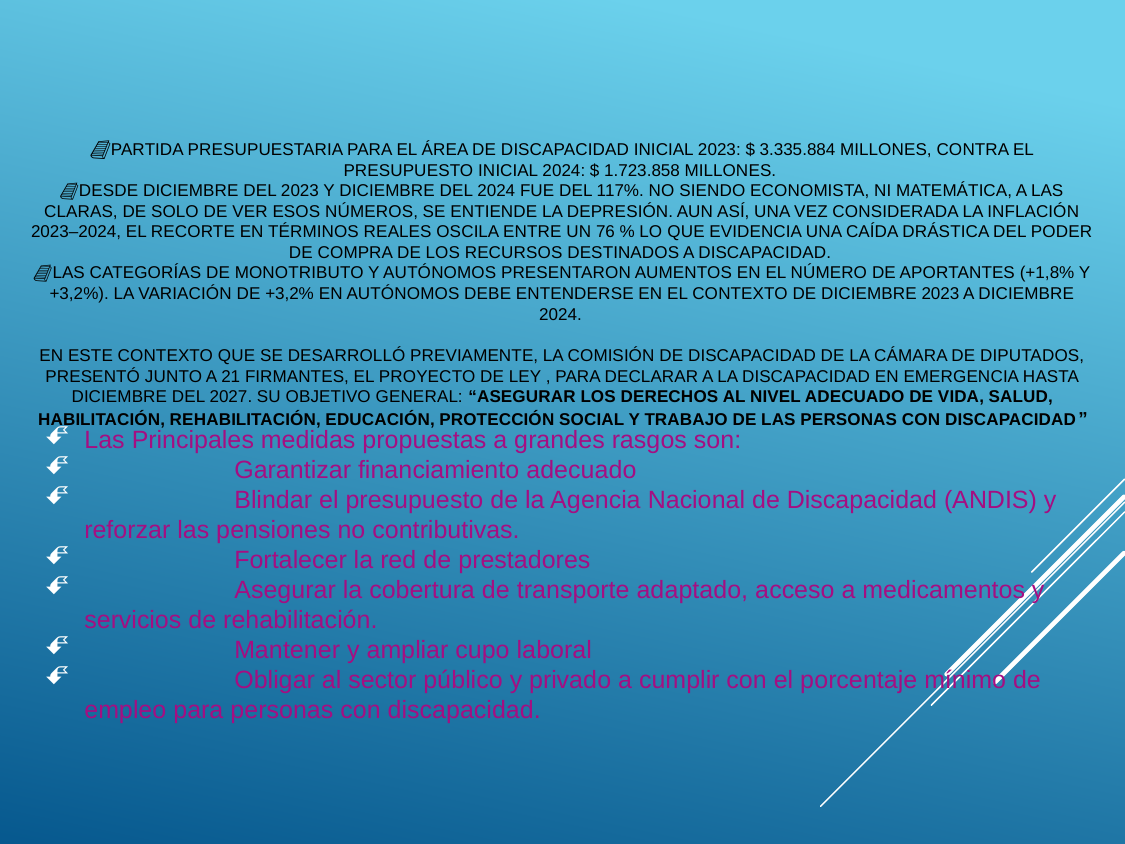

# 📘Partida presupuestaria para el área de discapacidad inicial 2023: $ 3.335.884 millones, contra el Presupuesto inicial 2024: $ 1.723.858 millones. 📘Desde diciembre del 2023 y diciembre del 2024 fue del 117%. No siendo economista, ni matemática, a las claras, de solo de ver esos números, se entiende la depresión. aun así, una vez considerada la inflación 2023–2024, el recorte en términos reales oscila entre un 76 % lo que evidencia una caída drástica del poder de compra de los recursos destinados a discapacidad. 📘Las categorías de monotributo y autónomos presentaron aumentos en el número de aportantes (+1,8% y +3,2%). La variación de +3,2% en autónomos debe entenderse en el contexto de diciembre 2023 a diciembre 2024. En este contexto que se desarrolló previamente, la Comisión de Discapacidad de la cámara de diputados, presentó junto a 21 firmantes, el proyecto de ley , para declarar a la discapacidad en emergencia hasta diciembre del 2027. Su Objetivo general: “Asegurar los derechos al nivel adecuado de vida, salud, habilitación, rehabilitación, educación, protección social y trabajo de las personas con discapacidad”
Las Principales medidas propuestas a grandes rasgos son:
	Garantizar financiamiento adecuado
	Blindar el presupuesto de la Agencia Nacional de Discapacidad (ANDIS) y reforzar las pensiones no contributivas.
	Fortalecer la red de prestadores
	Asegurar la cobertura de transporte adaptado, acceso a medicamentos y servicios de rehabilitación.
	Mantener y ampliar cupo laboral
	Obligar al sector público y privado a cumplir con el porcentaje mínimo de empleo para personas con discapacidad.